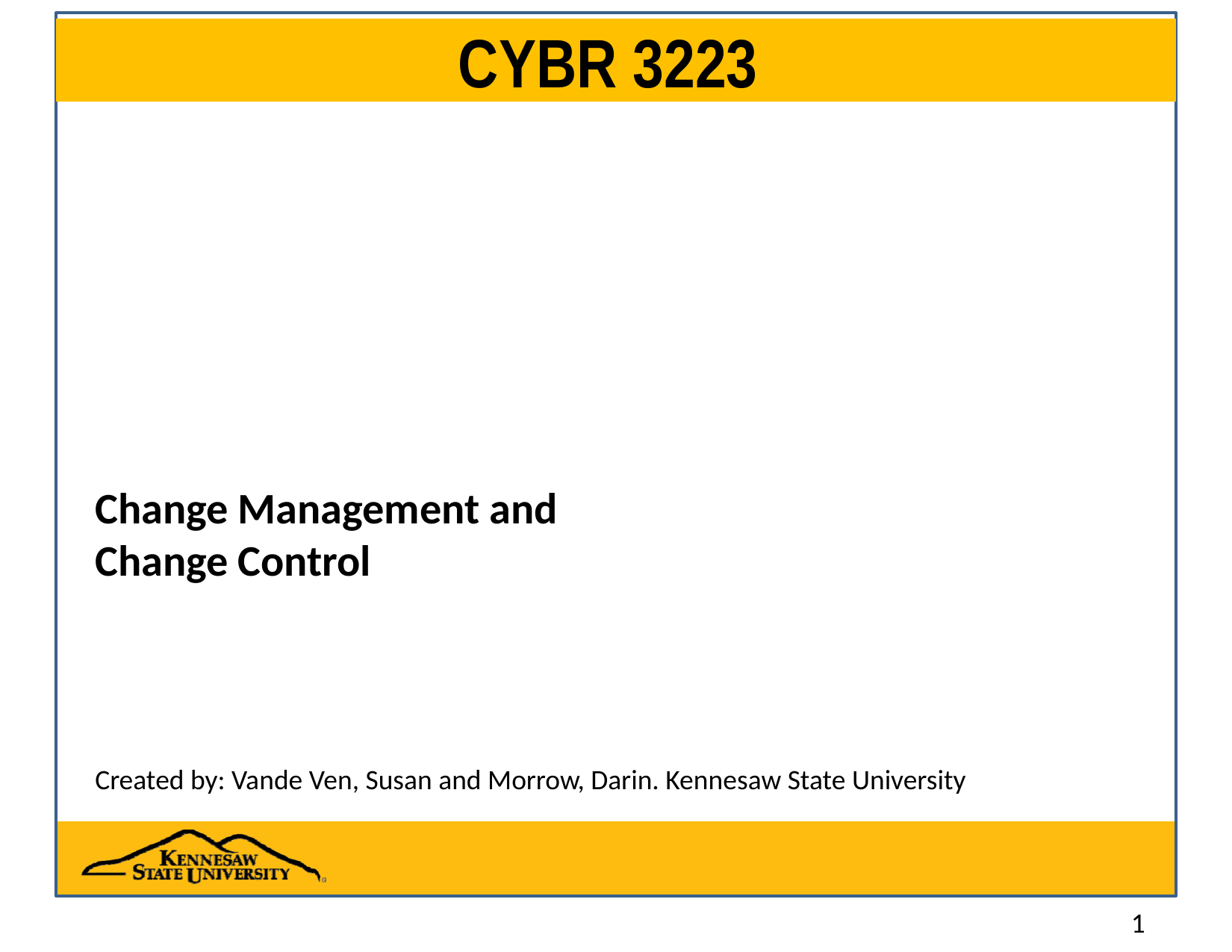

# CYBR 3223
Change Management and Change Control
Created by: Vande Ven, Susan and Morrow, Darin. Kennesaw State University